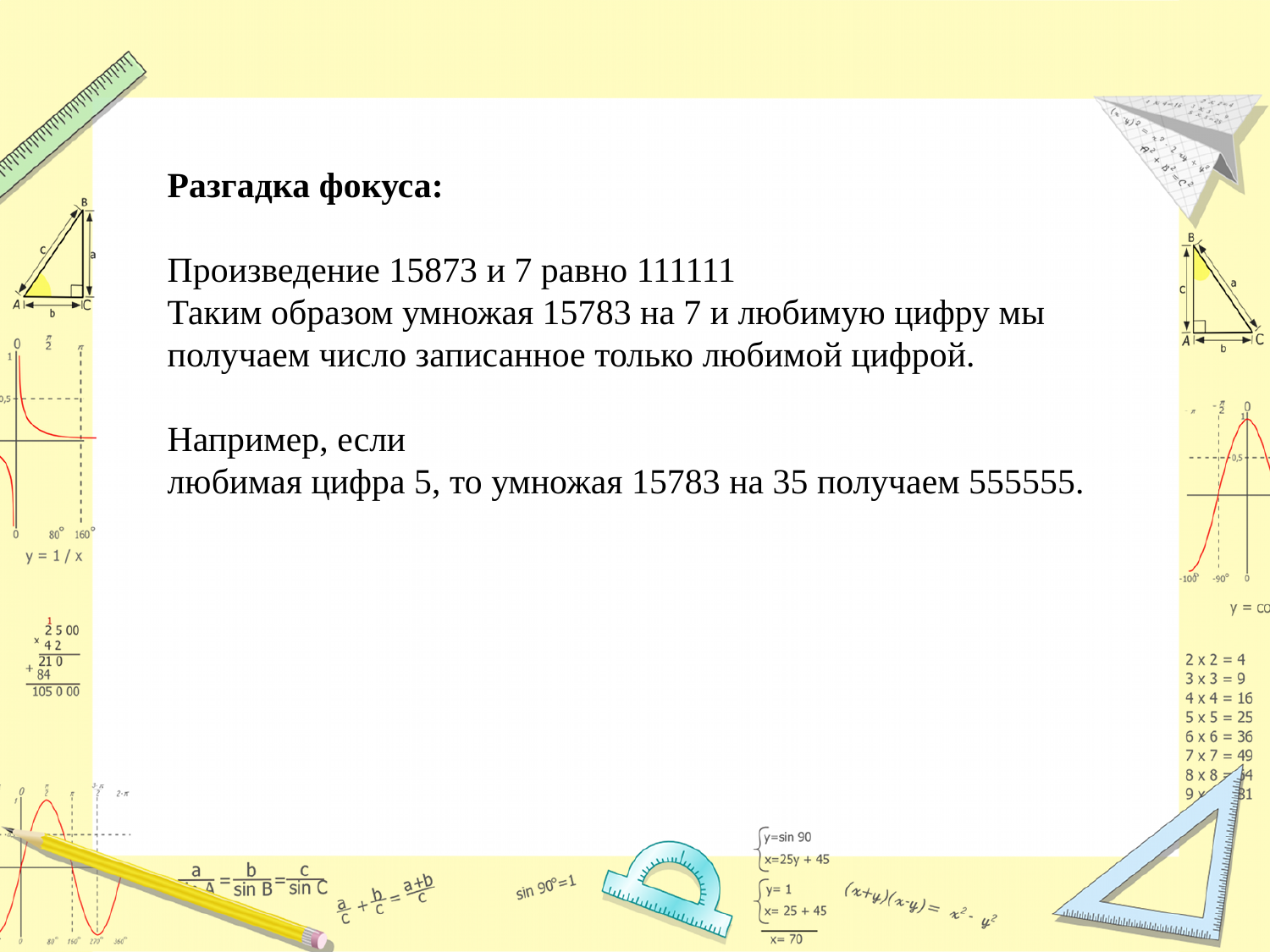

Разгадка фокуса:

Произведение 15873 и 7 равно 111111
Таким образом умножая 15783 на 7 и любимую цифру мы получаем число записанное только любимой цифрой.

Например, если
любимая цифра 5, то умножая 15783 на 35 получаем 555555.